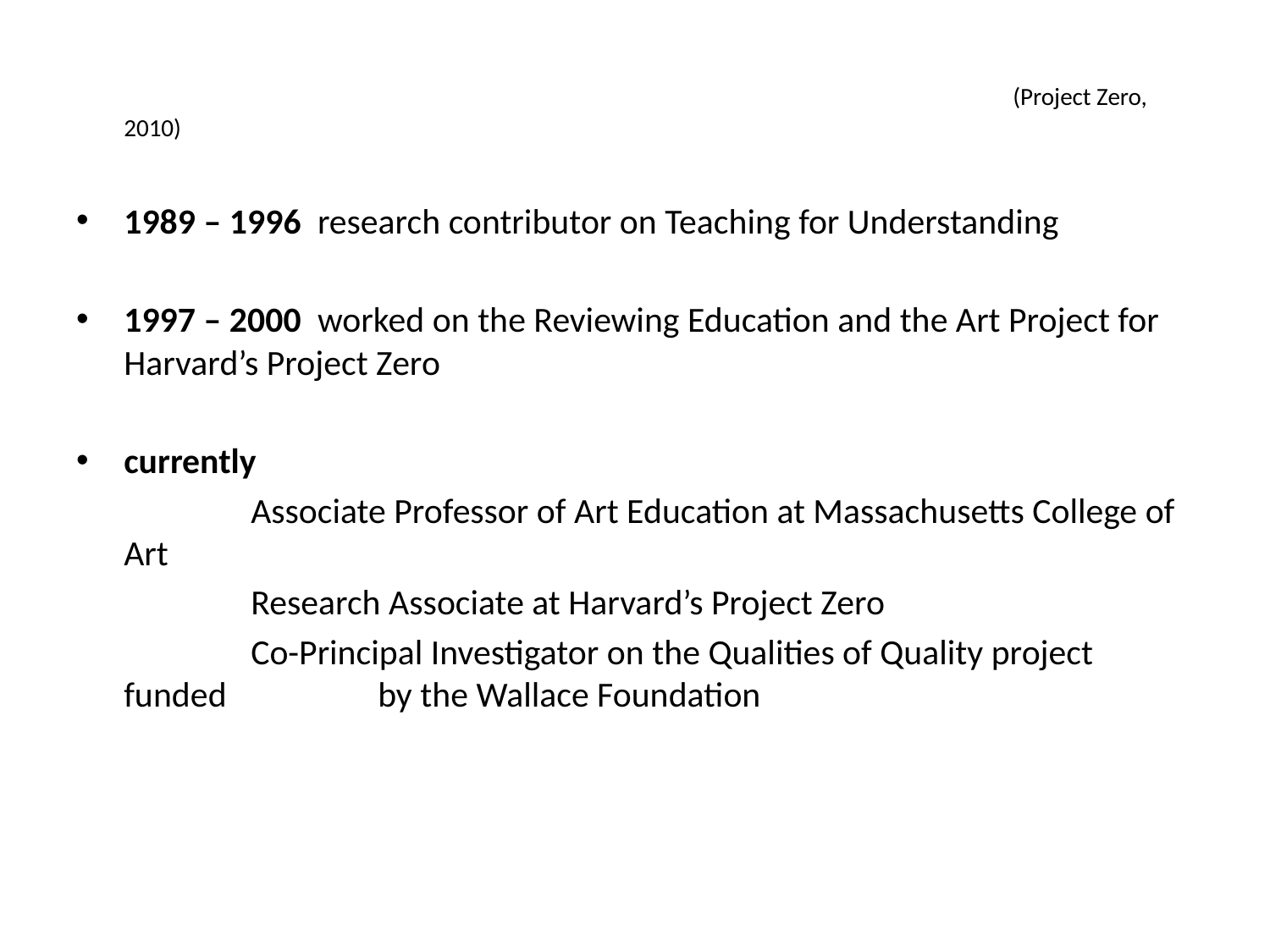

(Project Zero, 2010)

1989 – 1996  research contributor on Teaching for Understanding

1997 – 2000  worked on the Reviewing Education and the Art Project for Harvard’s Project Zero

currently
		Associate Professor of Art Education at Massachusetts College of Art
		Research Associate at Harvard’s Project Zero
		Co-Principal Investigator on the Qualities of Quality project funded 		by the Wallace Foundation